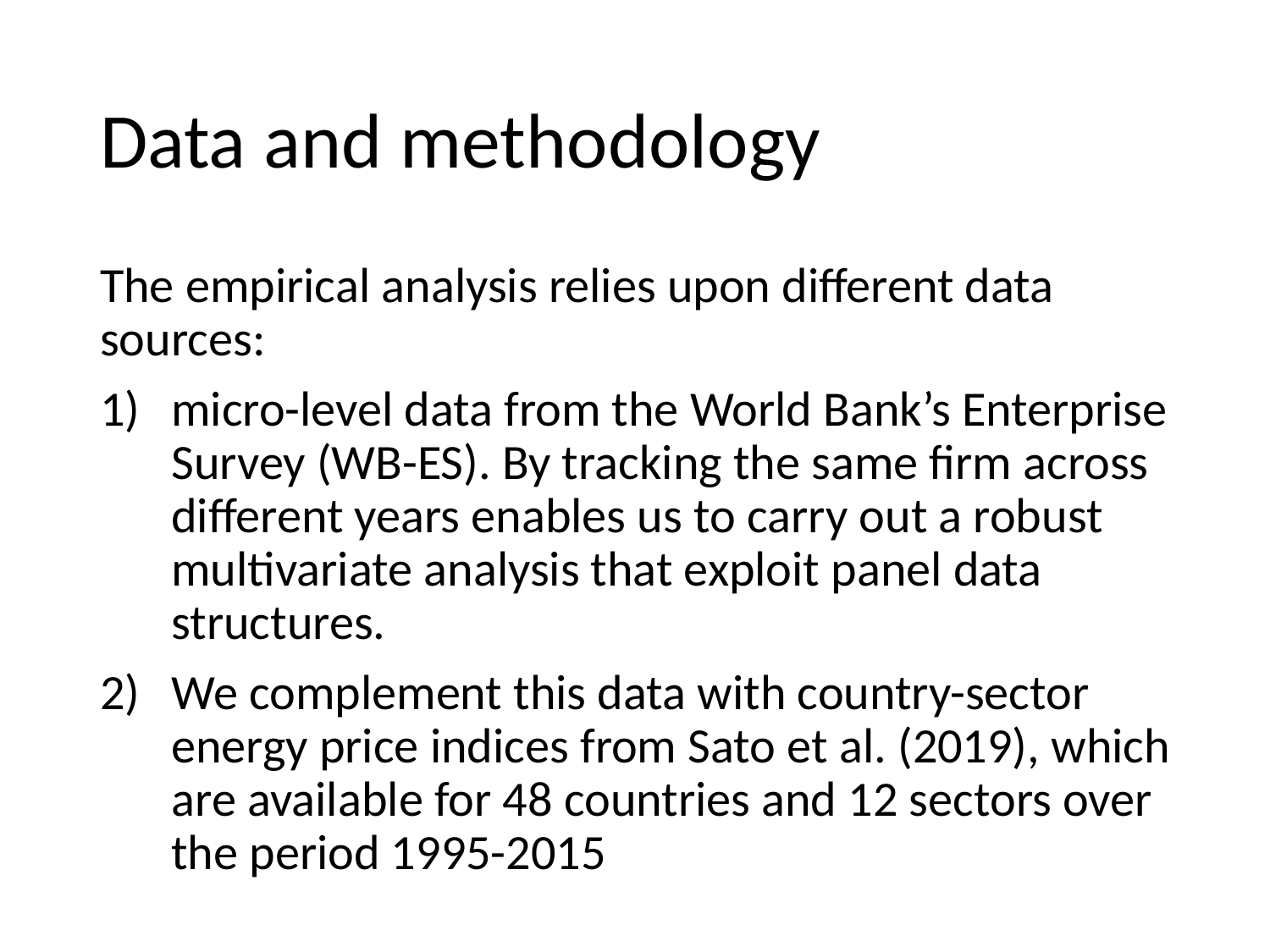

# Data and methodology
The empirical analysis relies upon different data sources:
micro-level data from the World Bank’s Enterprise Survey (WB-ES). By tracking the same firm across different years enables us to carry out a robust multivariate analysis that exploit panel data structures.
We complement this data with country-sector energy price indices from Sato et al. (2019), which are available for 48 countries and 12 sectors over the period 1995-2015